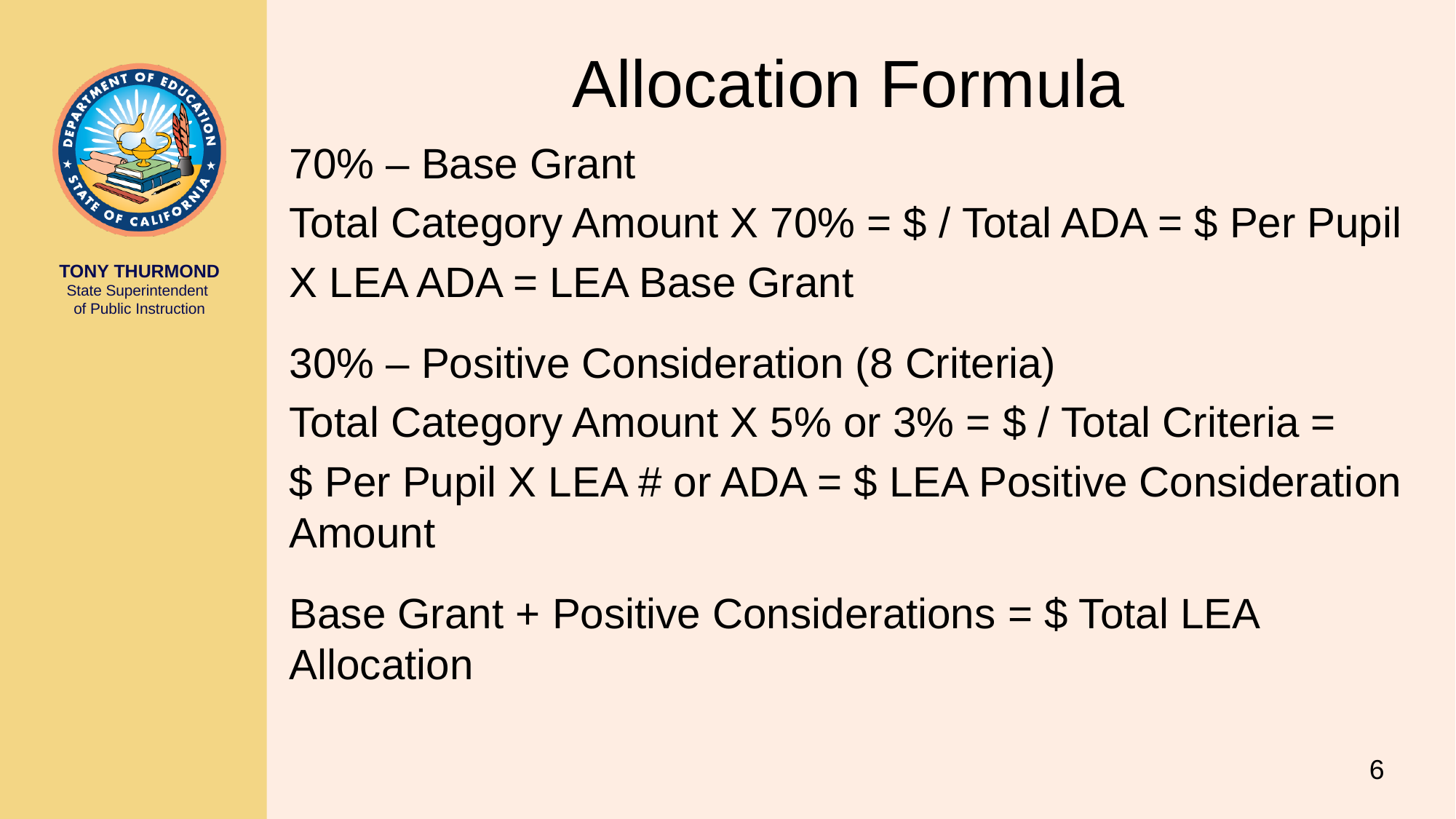

# Allocation Formula
70% – Base Grant
Total Category Amount X 70% = $ / Total ADA = $ Per Pupil
X LEA ADA = LEA Base Grant

30% – Positive Consideration (8 Criteria)
Total Category Amount X 5% or 3% = $ / Total Criteria =
$ Per Pupil X LEA # or ADA = $ LEA Positive Consideration Amount

Base Grant + Positive Considerations = $ Total LEA Allocation

6